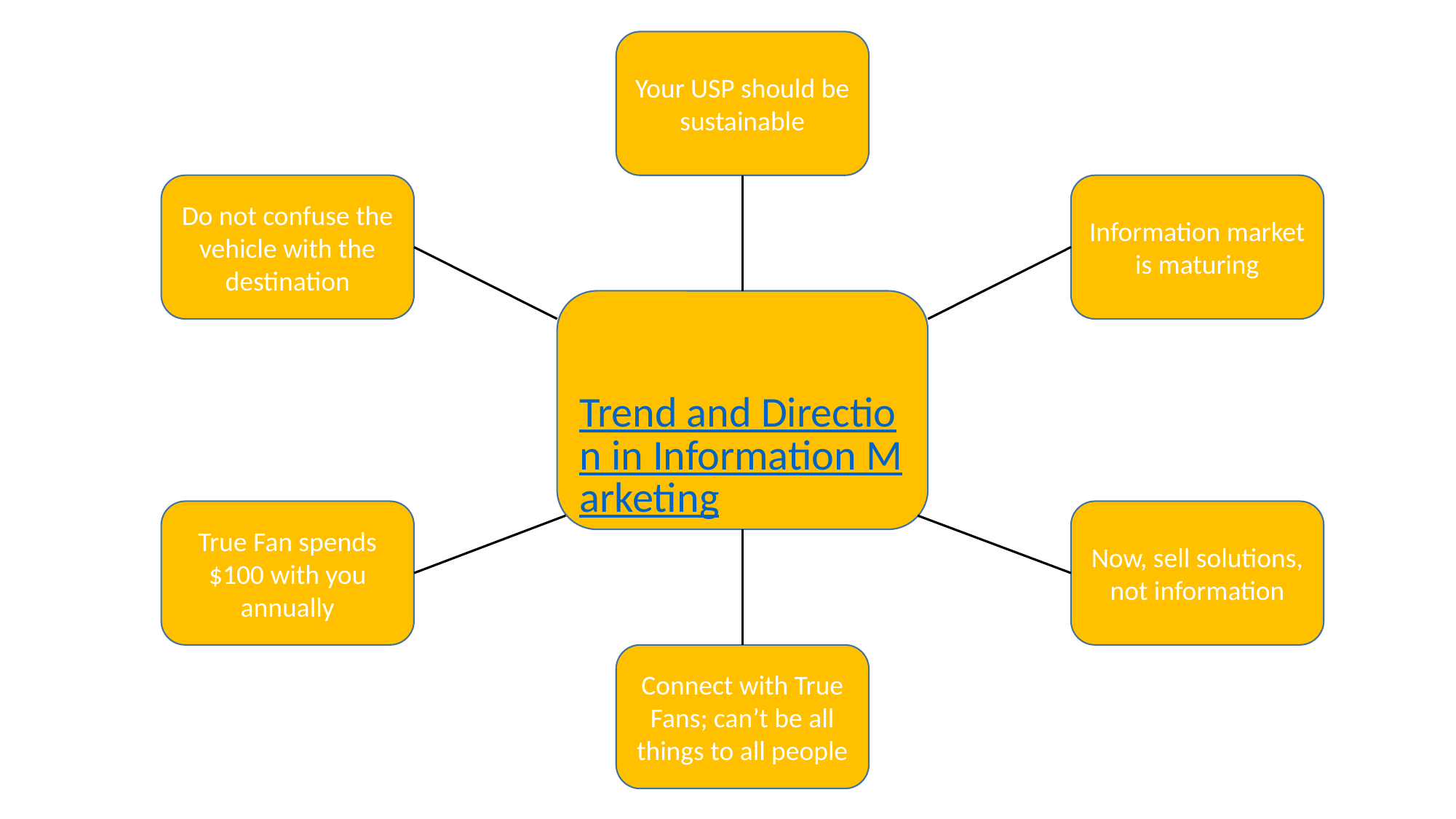

Your USP should be sustainable
Information market is maturing
Do not confuse the vehicle with the destination
Trend and Direction in Information Marketing
True Fan spends $100 with you annually
Now, sell solutions, not information
Connect with True Fans; can’t be all things to all people